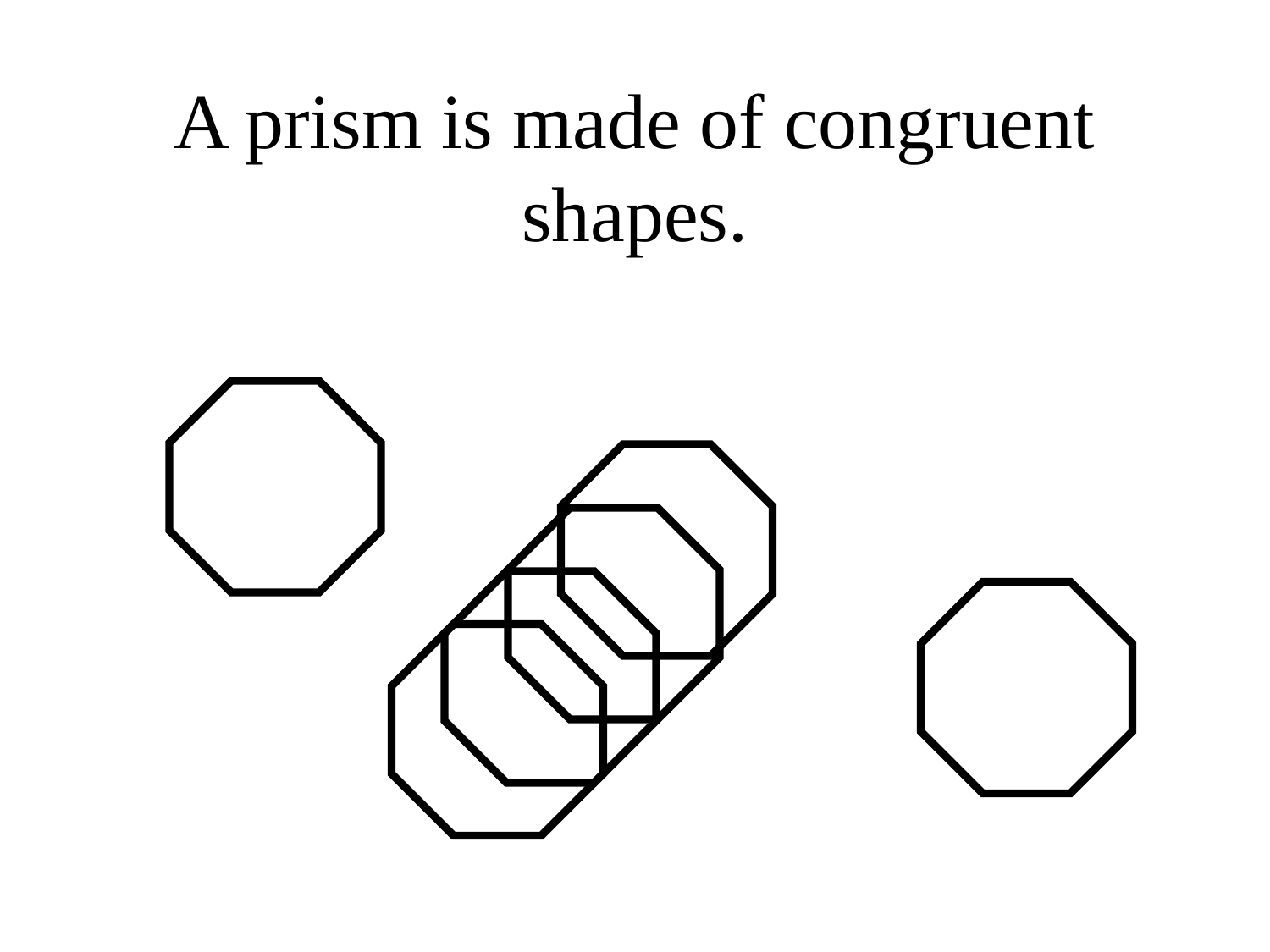

# A prism is made of congruent shapes.